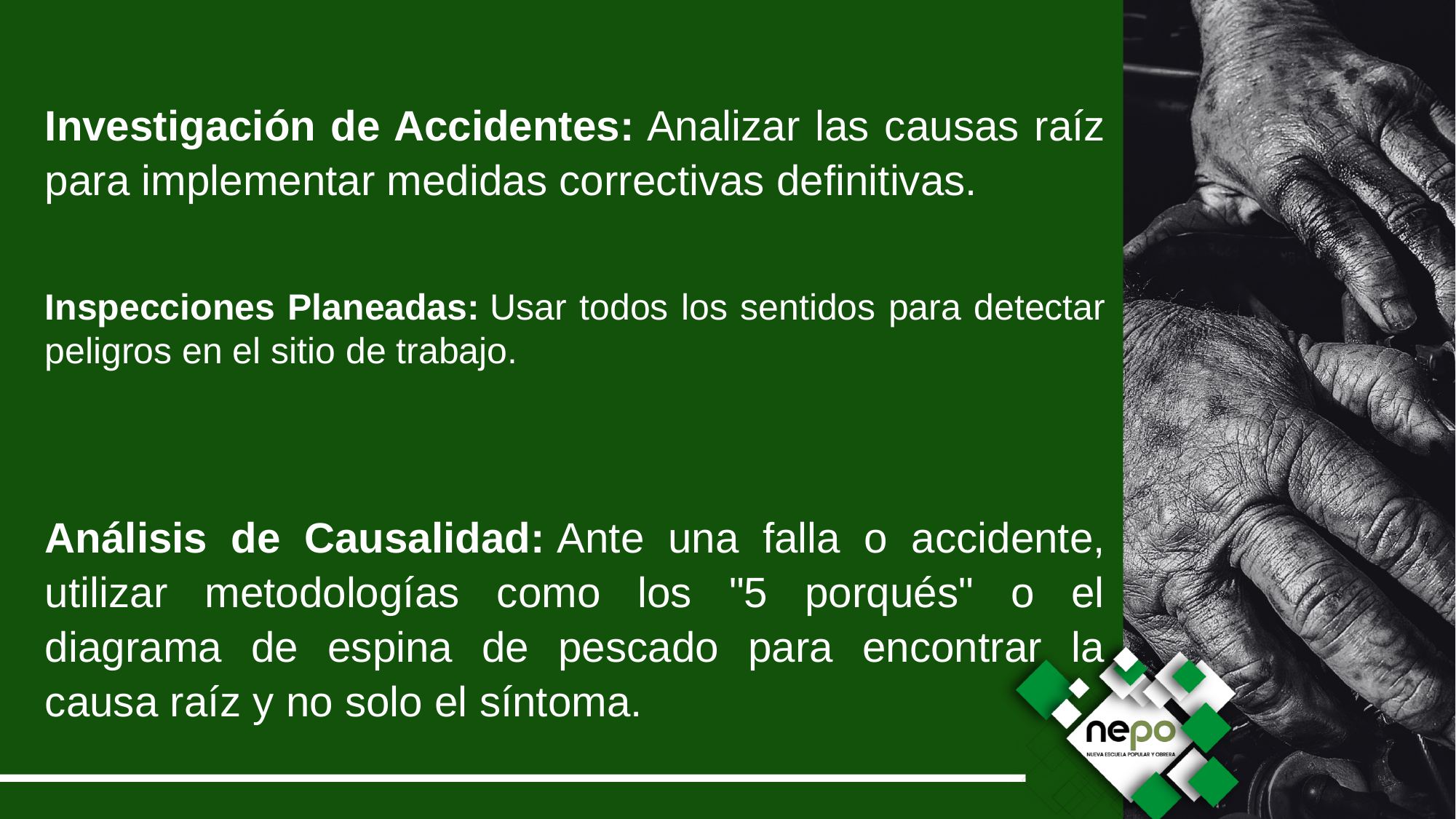

Investigación de Accidentes: Analizar las causas raíz para implementar medidas correctivas definitivas.
Inspecciones Planeadas: Usar todos los sentidos para detectar peligros en el sitio de trabajo.
Análisis de Causalidad: Ante una falla o accidente, utilizar metodologías como los "5 porqués" o el diagrama de espina de pescado para encontrar la causa raíz y no solo el síntoma.